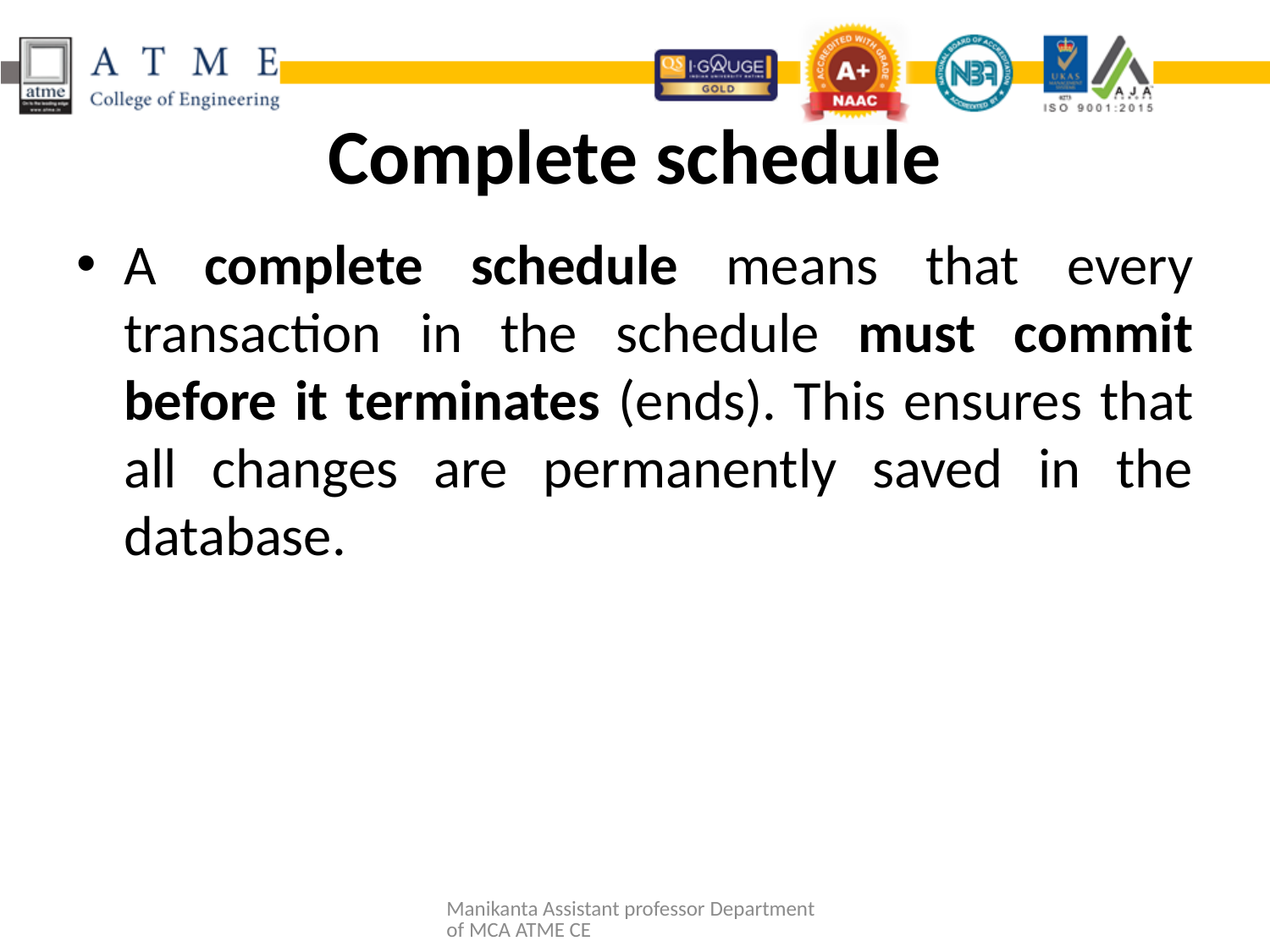

# Complete schedule
A complete schedule means that every transaction in the schedule must commit before it terminates (ends). This ensures that all changes are permanently saved in the database.
Manikanta Assistant professor Department of MCA ATME CE